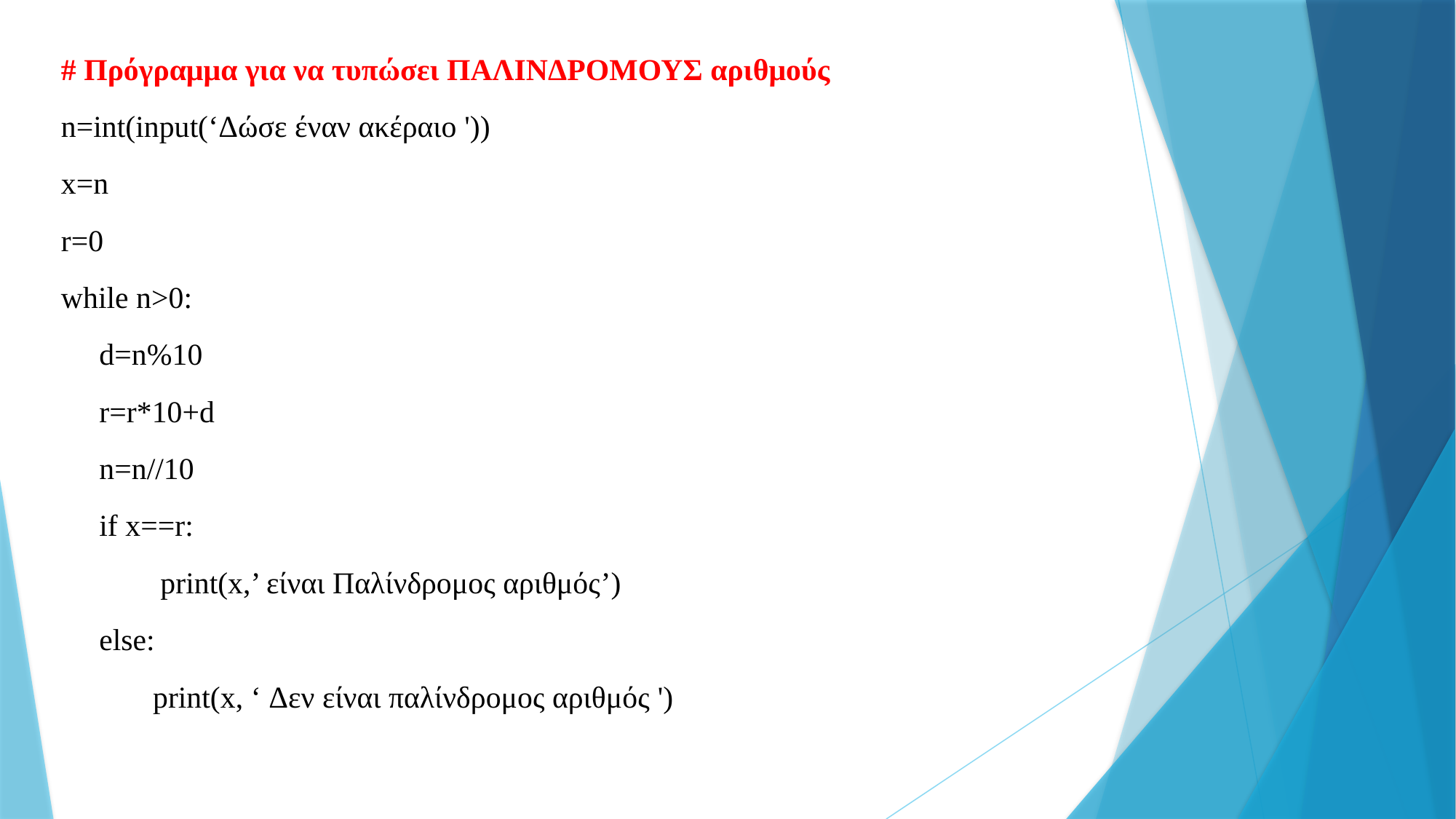

# Πρόγραμμα για να τυπώσει ΠΑΛΙΝΔΡΟΜΟΥΣ αριθμούς
n=int(input(‘Δώσε έναν ακέραιο '))
x=n
r=0
while n>0:
     d=n%10
     r=r*10+d
     n=n//10
     if x==r:
             print(x,’ είναι Παλίνδρομος αριθμός’)
     else:
            print(x, ‘ Δεν είναι παλίνδρομος αριθμός ')